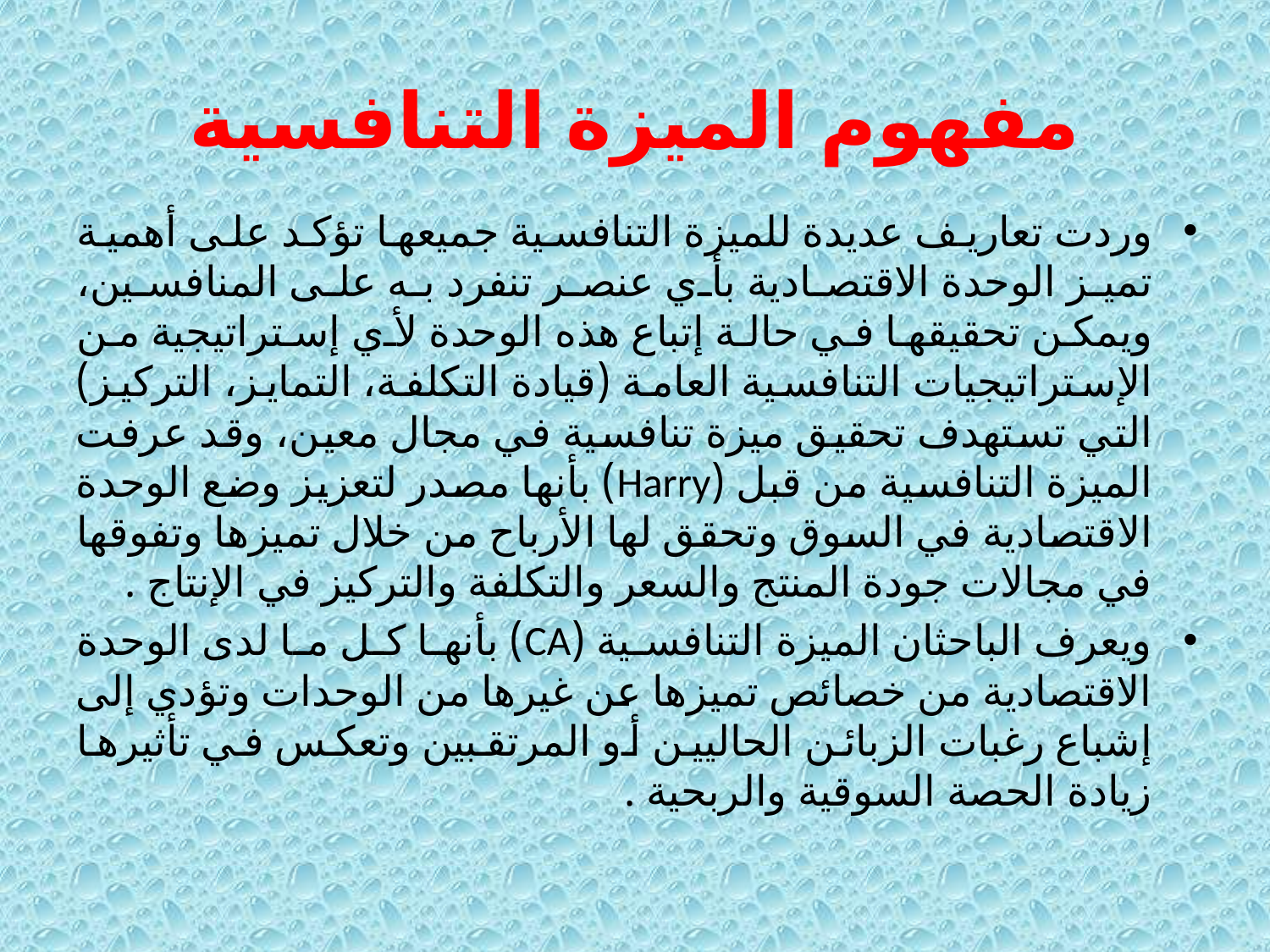

# مفهوم الميزة التنافسية
وردت تعاريف عديدة للميزة التنافسية جميعها تؤكد على أهمية تميز الوحدة الاقتصادية بأي عنصر تنفرد به على المنافسين، ويمكن تحقيقها في حالة إتباع هذه الوحدة لأي إستراتيجية من الإستراتيجيات التنافسية العامة (قيادة التكلفة، التمايز، التركيز) التي تستهدف تحقيق ميزة تنافسية في مجال معين، وقد عرفت الميزة التنافسية من قبل (Harry) بأنها مصدر لتعزيز وضع الوحدة الاقتصادية في السوق وتحقق لها الأرباح من خلال تميزها وتفوقها في مجالات جودة المنتج والسعر والتكلفة والتركيز في الإنتاج .
ويعرف الباحثان الميزة التنافسية (CA) بأنها كل ما لدى الوحدة الاقتصادية من خصائص تميزها عن غيرها من الوحدات وتؤدي إلى إشباع رغبات الزبائن الحاليين أو المرتقبين وتعكس في تأثيرها زيادة الحصة السوقية والربحية .